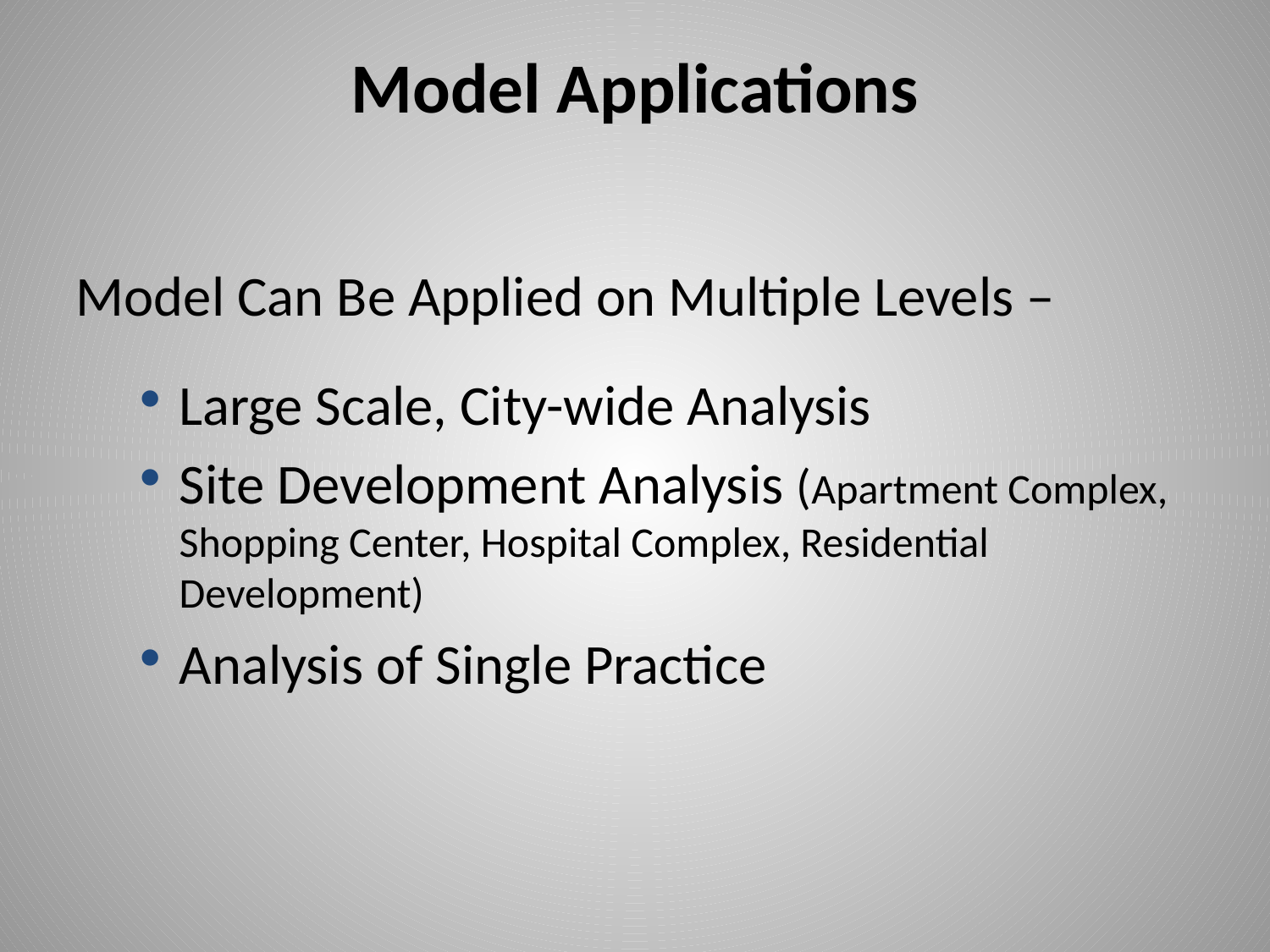

# Model Applications
Model Can Be Applied on Multiple Levels –

Large Scale, City-wide Analysis
Site Development Analysis (Apartment Complex, Shopping Center, Hospital Complex, Residential Development)
Analysis of Single Practice